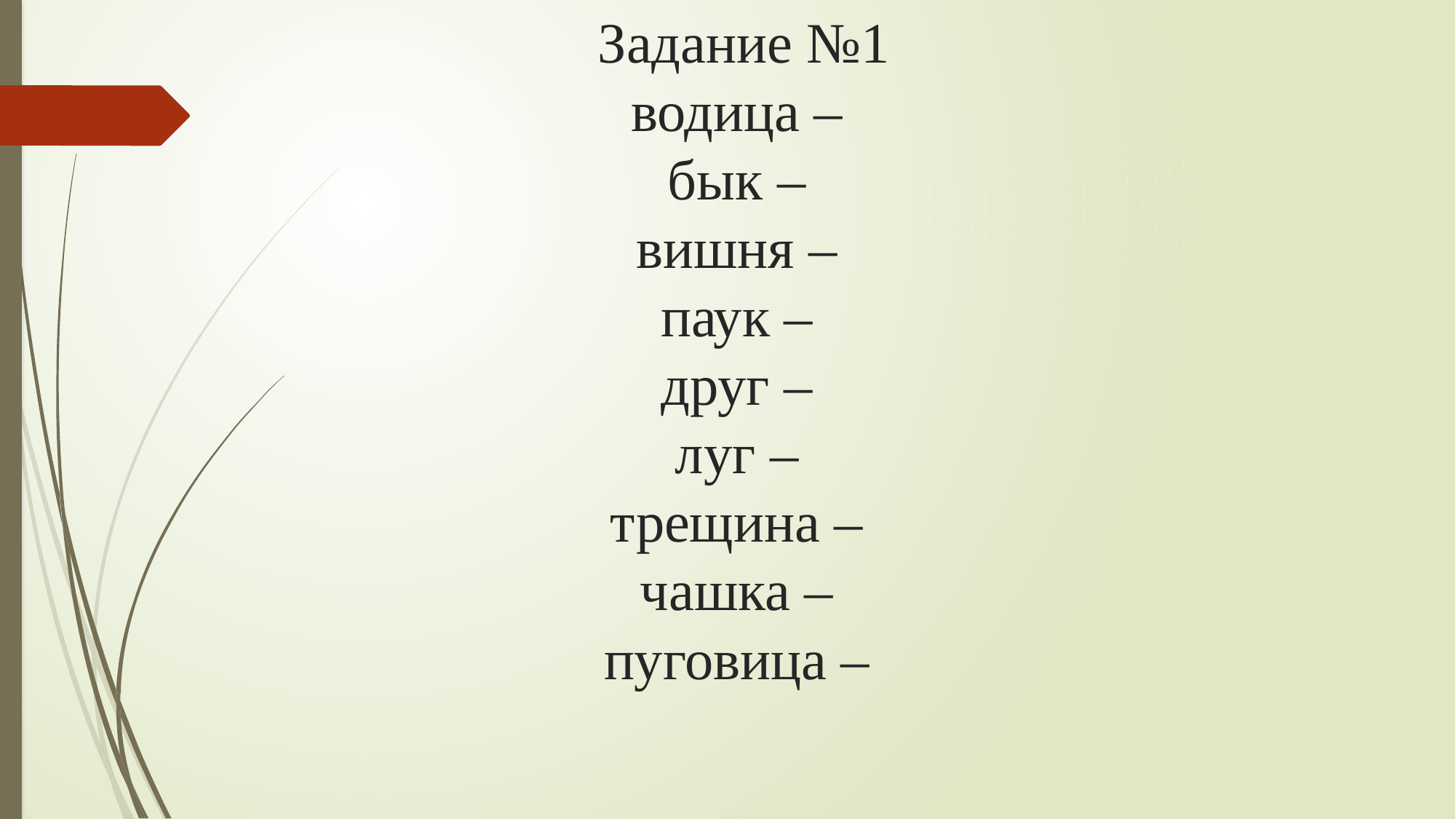

# Задание №1 водица – бык – вишня – паук – друг – луг – трещина – чашка – пуговица –